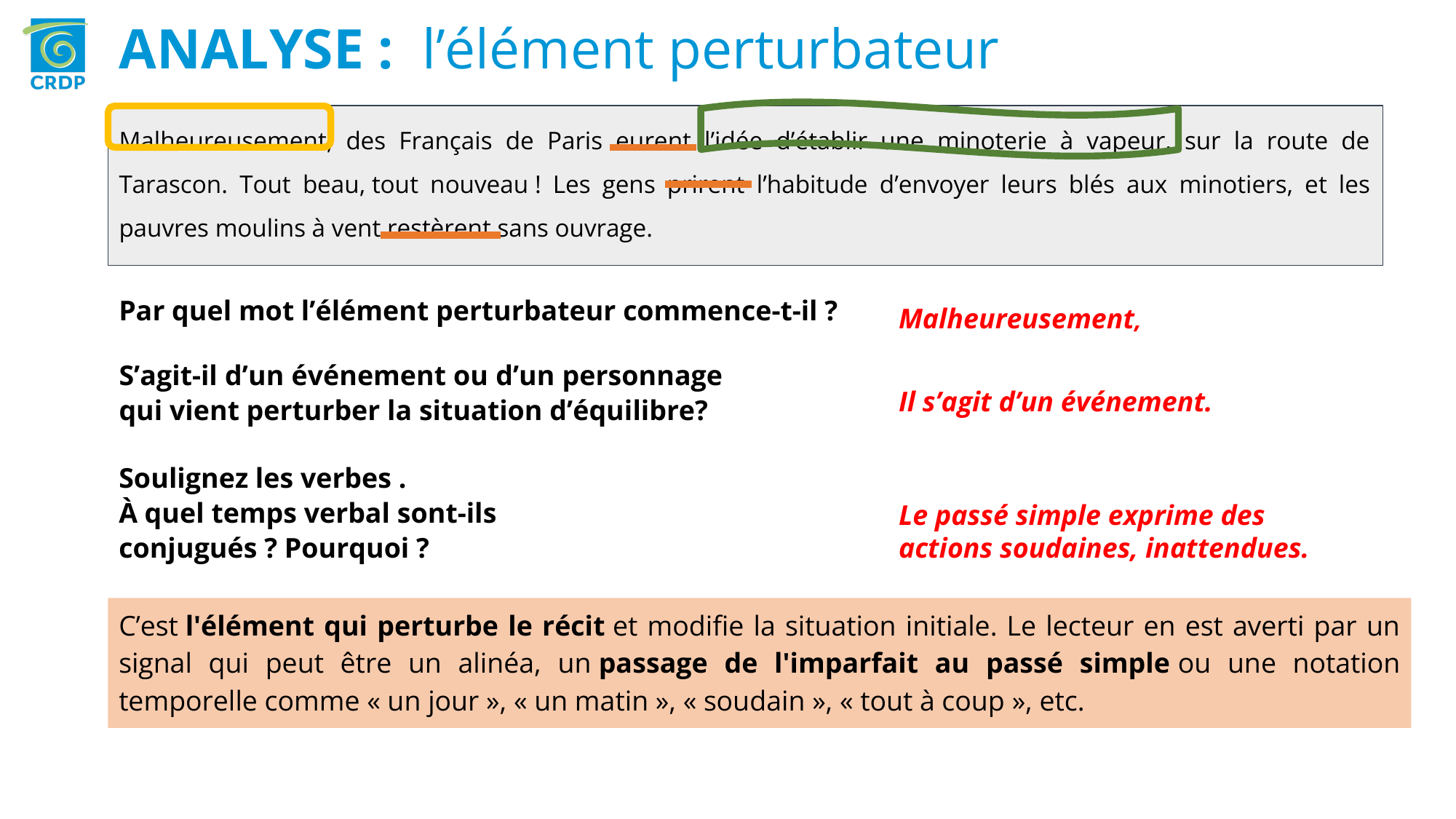

ANALYSE :  l’élément perturbateur

Malheureusement, des Français de Paris eurent l’idée d’établir une minoterie à vapeur, sur la route de Tarascon. Tout beau, tout nouveau ! Les gens prirent l’habitude d’envoyer leurs blés aux minotiers, et les pauvres moulins à vent restèrent sans ouvrage.

Par quel mot l’élément perturbateur commence-t-il ?
Malheureusement,
S’agit-il d’un événement ou d’un personnage qui vient perturber la situation d’équilibre?
Il s’agit d’un événement.
Soulignez les verbes .
À quel temps verbal sont-ils conjugués ? Pourquoi ?
Le passé simple exprime des actions soudaines, inattendues.
C’est l'élément qui perturbe le récit et modifie la situation initiale. Le lecteur en est averti par un signal qui peut être un alinéa, un passage de l'imparfait au passé simple ou une notation temporelle comme « un jour », « un matin », « soudain », « tout à coup », etc.